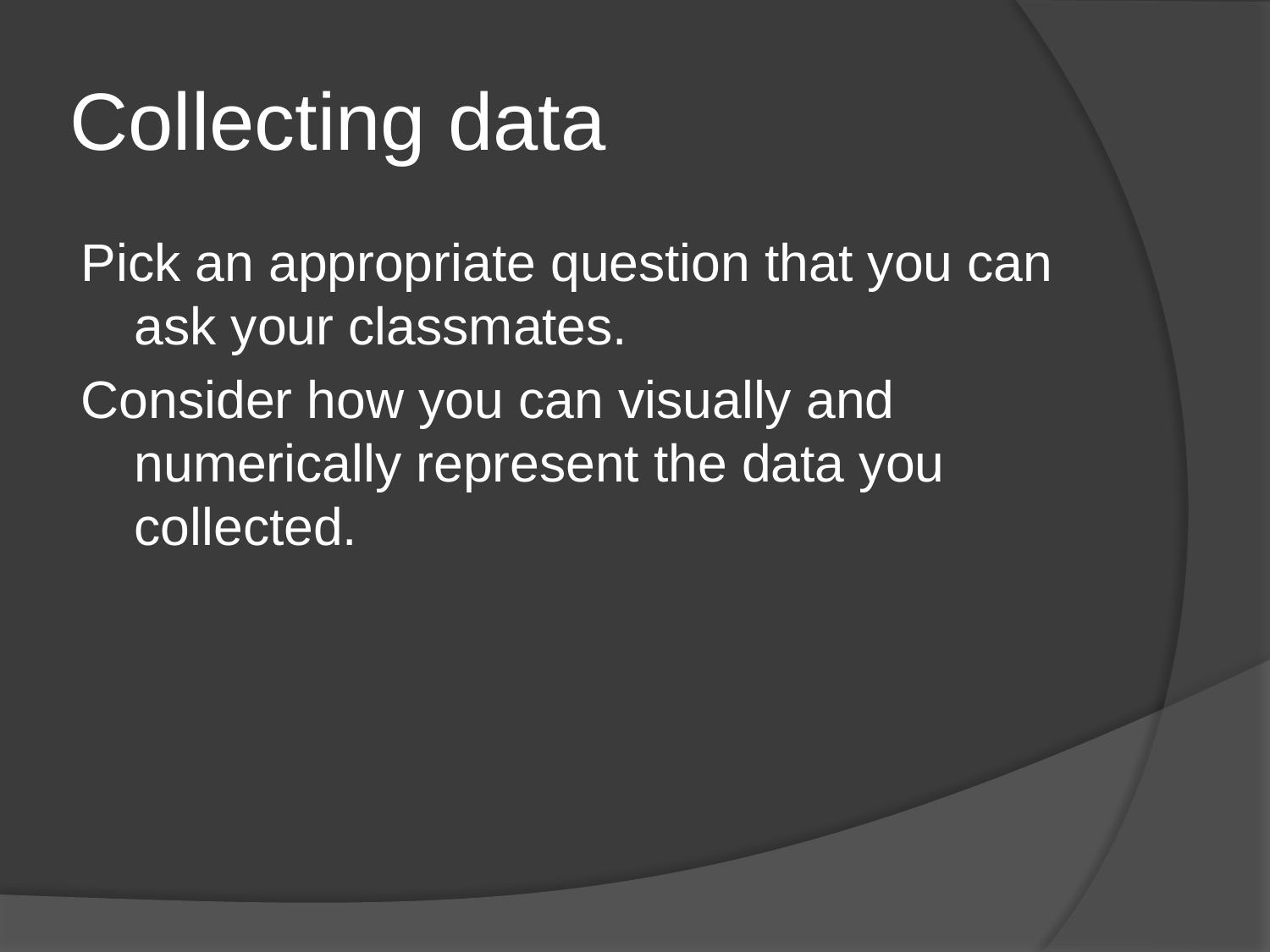

# Collecting data
Pick an appropriate question that you can ask your classmates.
Consider how you can visually and numerically represent the data you collected.